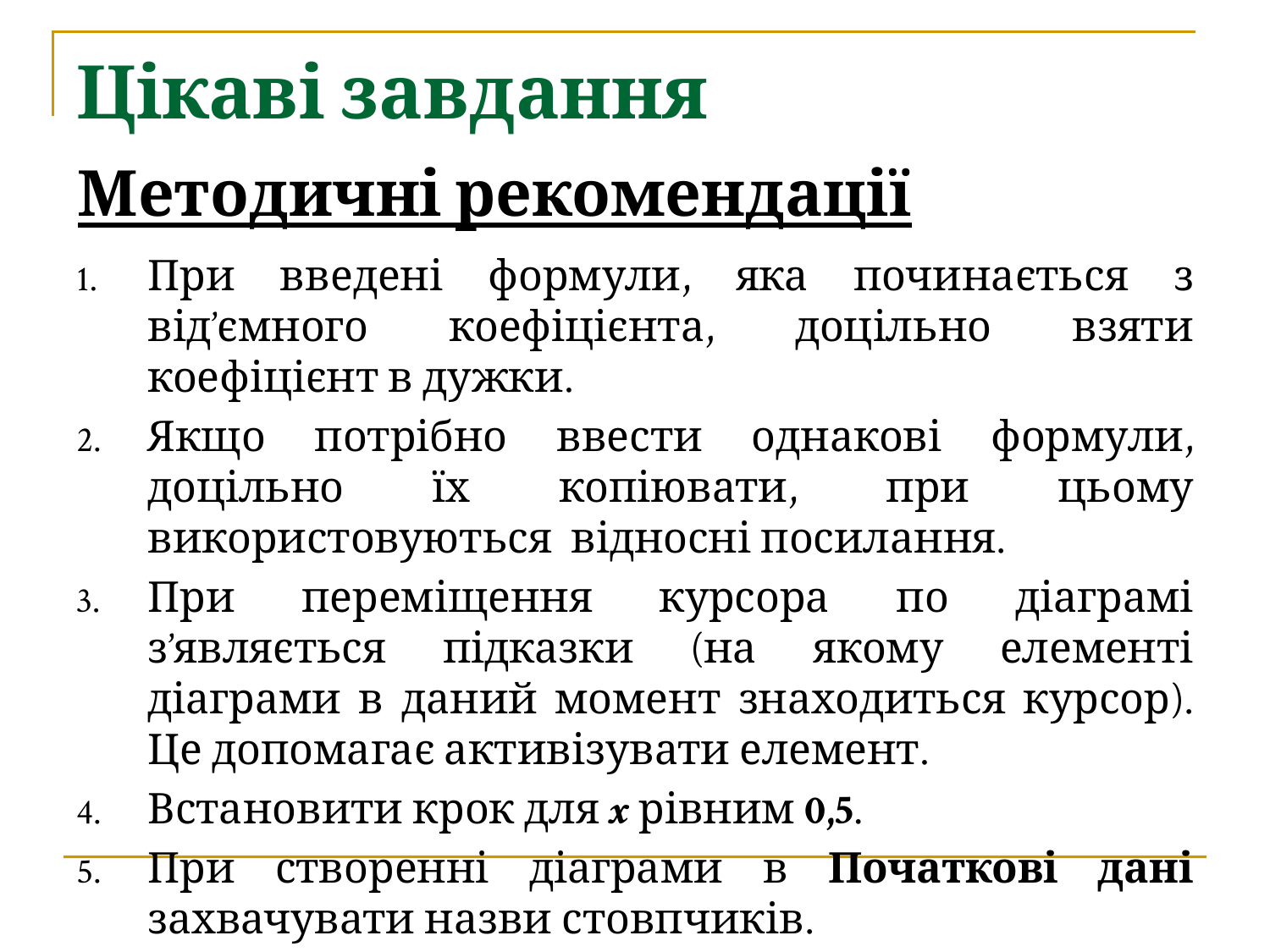

# Цікаві завдання
Методичні рекомендації
При введені формули, яка починається з від’ємного коефіцієнта, доцільно взяти коефіцієнт в дужки.
Якщо потрібно ввести однакові формули, доцільно їх копіювати, при цьому використовуються  відносні посилання.
При переміщення курсора по діаграмі з’являється підказки (на якому елементі діаграми в даний момент знаходиться курсор). Це допомагає активізувати елемент.
Встановити крок для x рівним 0,5.
При створенні діаграми в Початкові дані захвачувати назви стовпчиків.